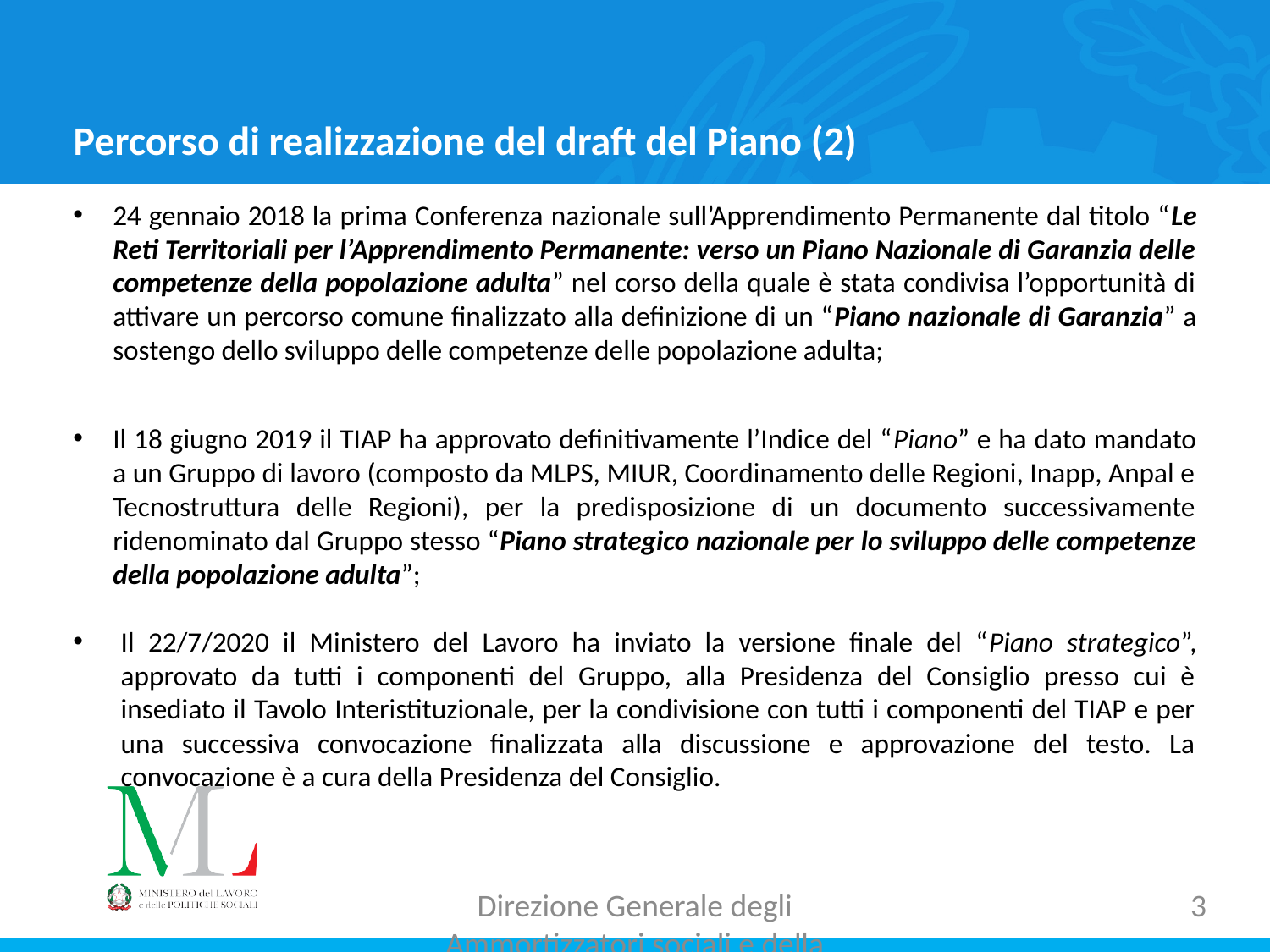

# Percorso di realizzazione del draft del Piano (2)
24 gennaio 2018 la prima Conferenza nazionale sull’Apprendimento Permanente dal titolo “Le Reti Territoriali per l’Apprendimento Permanente: verso un Piano Nazionale di Garanzia delle competenze della popolazione adulta” nel corso della quale è stata condivisa l’opportunità di attivare un percorso comune finalizzato alla definizione di un “Piano nazionale di Garanzia” a sostengo dello sviluppo delle competenze delle popolazione adulta;

Il 18 giugno 2019 il TIAP ha approvato definitivamente l’Indice del “Piano” e ha dato mandato a un Gruppo di lavoro (composto da MLPS, MIUR, Coordinamento delle Regioni, Inapp, Anpal e Tecnostruttura delle Regioni), per la predisposizione di un documento successivamente ridenominato dal Gruppo stesso “Piano strategico nazionale per lo sviluppo delle competenze della popolazione adulta”;

Il 22/7/2020 il Ministero del Lavoro ha inviato la versione finale del “Piano strategico”, approvato da tutti i componenti del Gruppo, alla Presidenza del Consiglio presso cui è insediato il Tavolo Interistituzionale, per la condivisione con tutti i componenti del TIAP e per una successiva convocazione finalizzata alla discussione e approvazione del testo. La convocazione è a cura della Presidenza del Consiglio.

Direzione Generale degli Ammortizzatori sociali e della formazione.
3